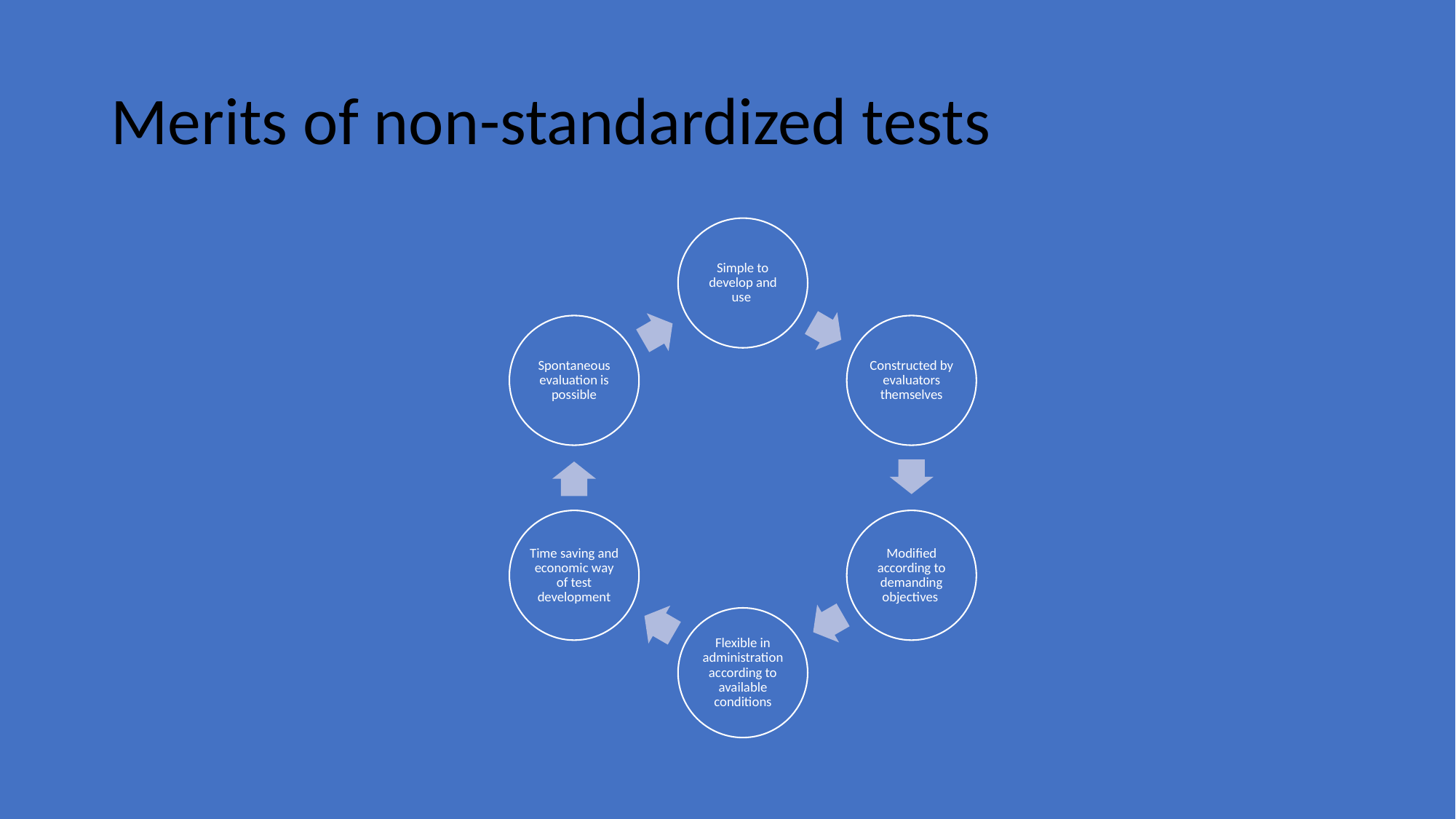

# Merits of non-standardized tests
Simple to develop and use

Constructed by evaluators themselves

Modified according to demanding objectives

Flexible in administration according to available conditions

Time saving and economic way of test development

Spontaneous evaluation is possible